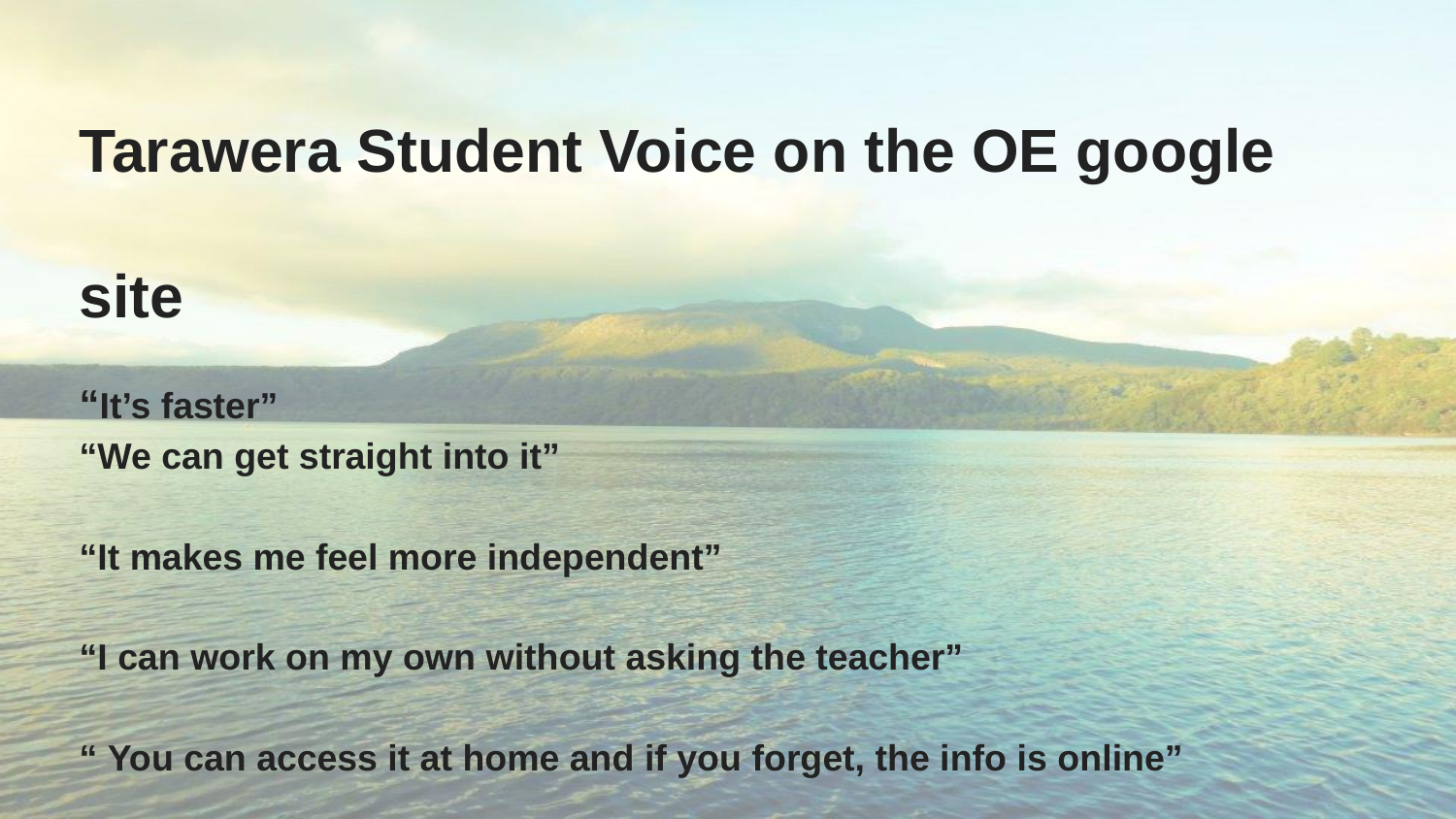

Tarawera Student Voice on the OE google site
“It’s faster”
“We can get straight into it”

“It makes me feel more independent”

“I can work on my own without asking the teacher”

“ You can access it at home and if you forget, the info is online”

“I can always go over it again”